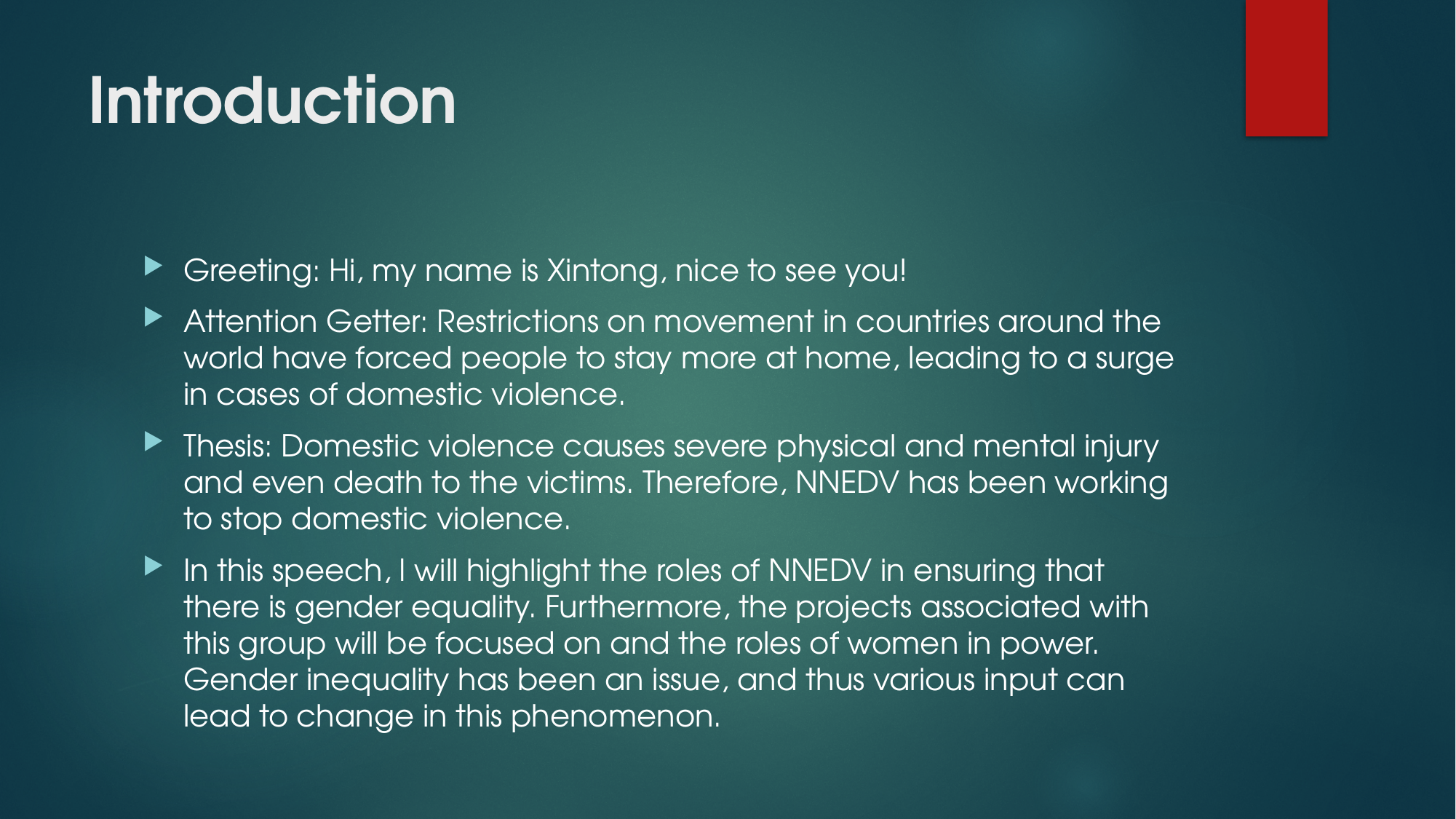

# Introduction
Greeting: Hi, my name is Xintong, nice to see you!
Attention Getter: Restrictions on movement in countries around the world have forced people to stay more at home, leading to a surge in cases of domestic violence.
Thesis: Domestic violence causes severe physical and mental injury and even death to the victims. Therefore, NNEDV has been working to stop domestic violence.
In this speech, I will highlight the roles of NNEDV in ensuring that there is gender equality. Furthermore, the projects associated with this group will be focused on and the roles of women in power. Gender inequality has been an issue, and thus various input can lead to change in this phenomenon.